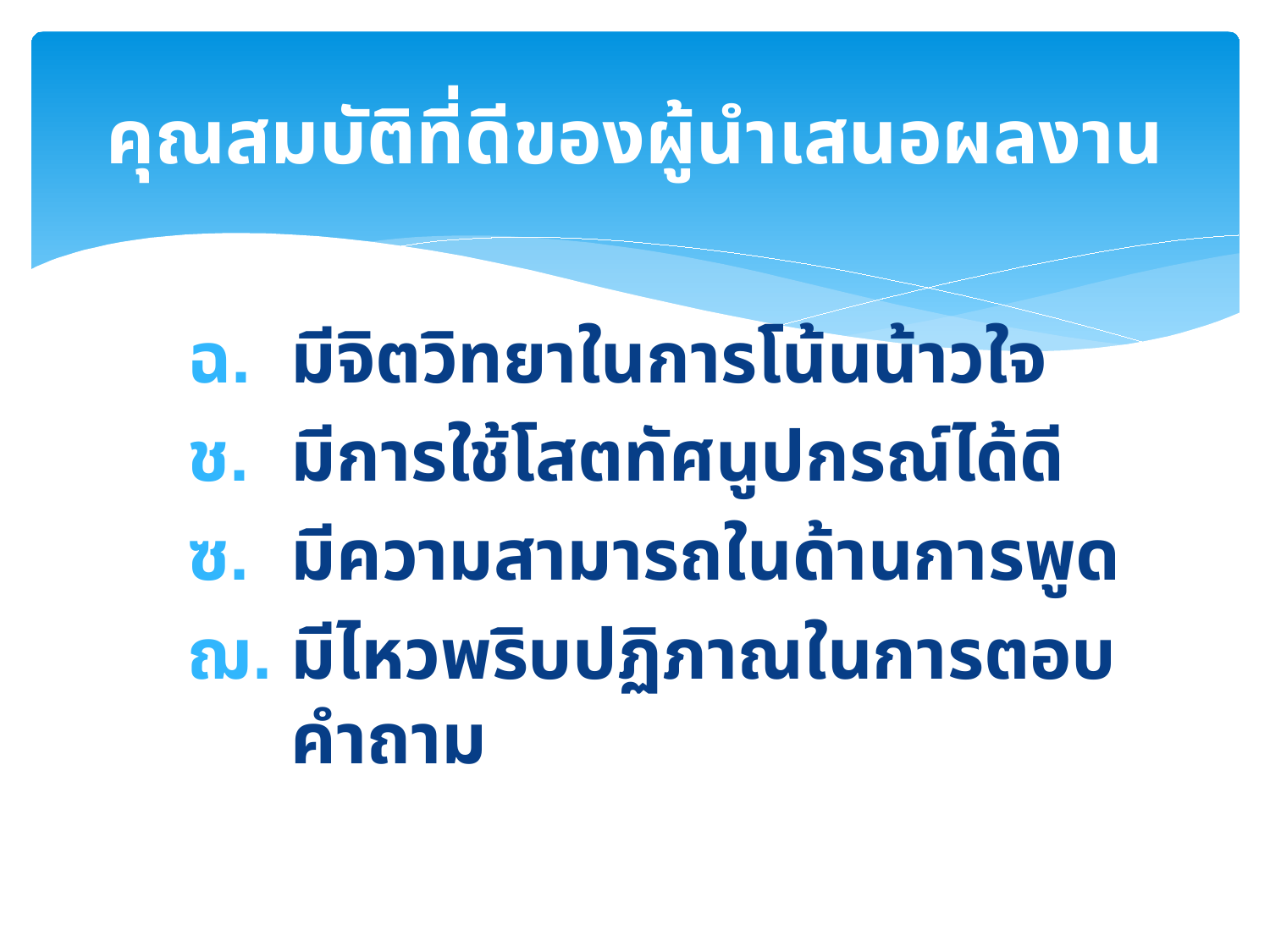

# คุณสมบัติที่ดีของผู้นำเสนอผลงาน
มีจิตวิทยาในการโน้นน้าวใจ
มีการใช้โสตทัศนูปกรณ์ได้ดี
มีความสามารถในด้านการพูด
มีไหวพริบปฏิภาณในการตอบคำถาม